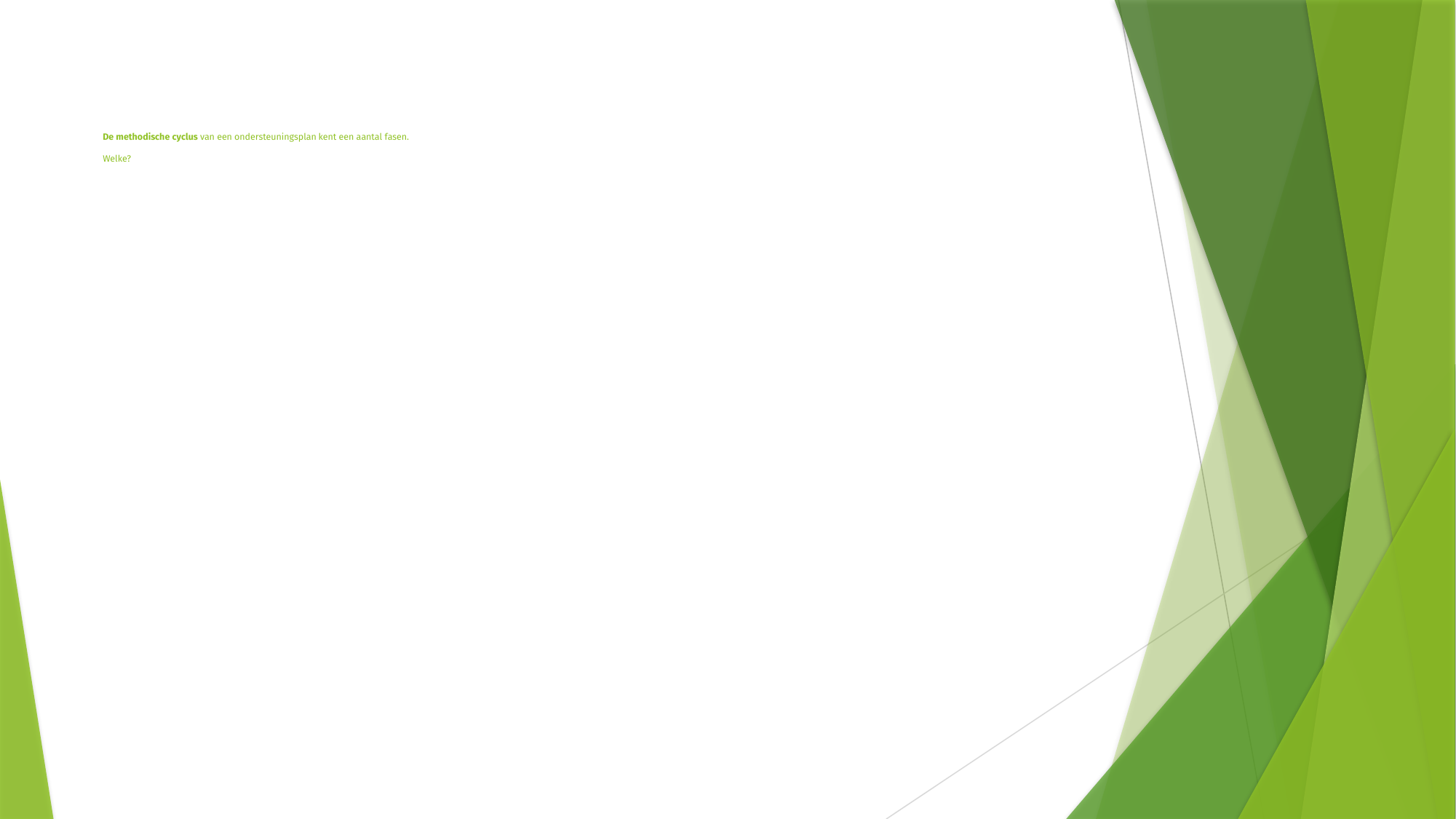

# De methodische cyclus van een ondersteuningsplan kent een aantal fasen. Welke?